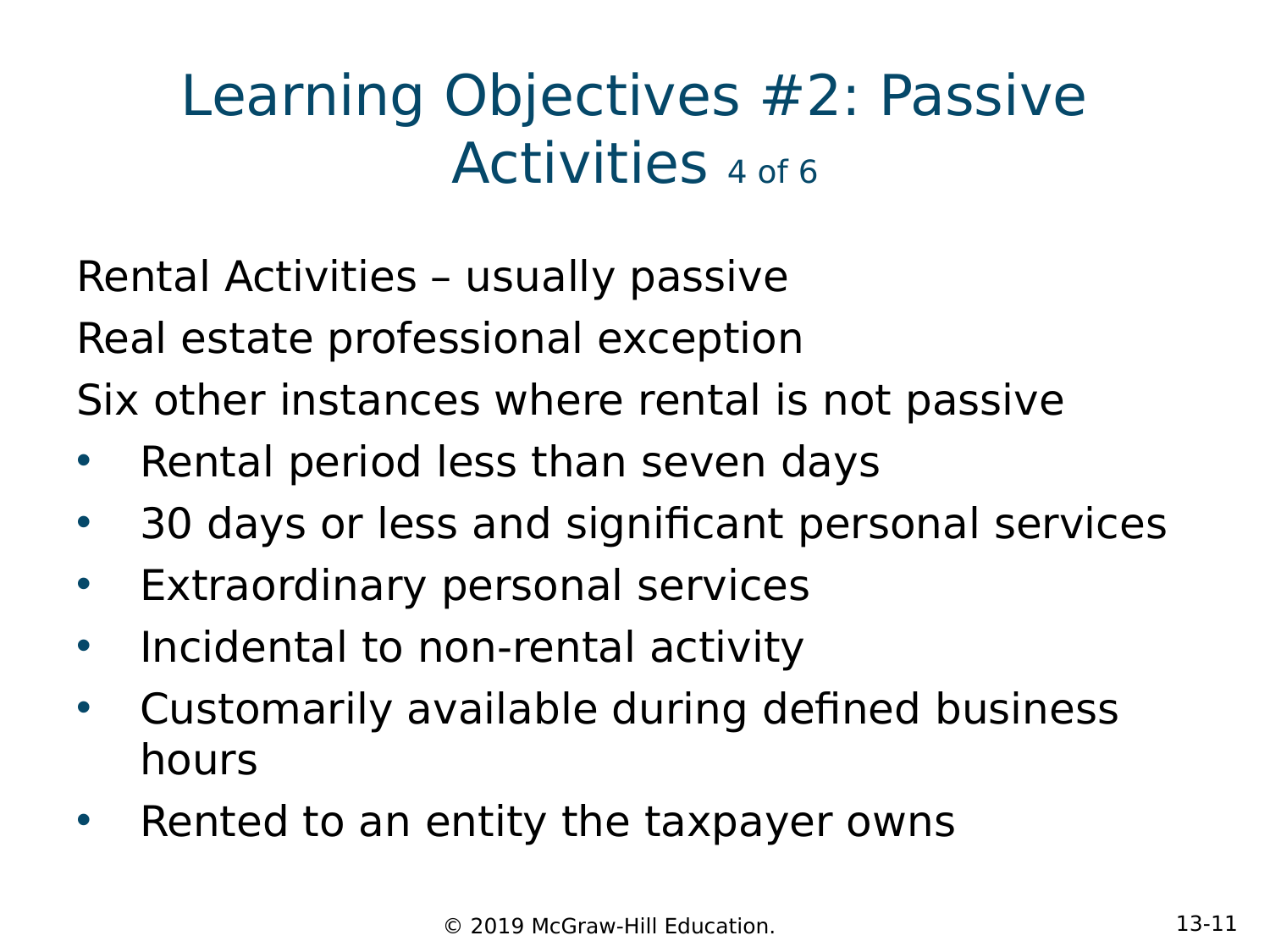

# Learning Objectives #2: Passive Activities 4 of 6
Rental Activities – usually passive
Real estate professional exception
Six other instances where rental is not passive
Rental period less than seven days
30 days or less and significant personal services
Extraordinary personal services
Incidental to non-rental activity
Customarily available during defined business hours
Rented to an entity the taxpayer owns